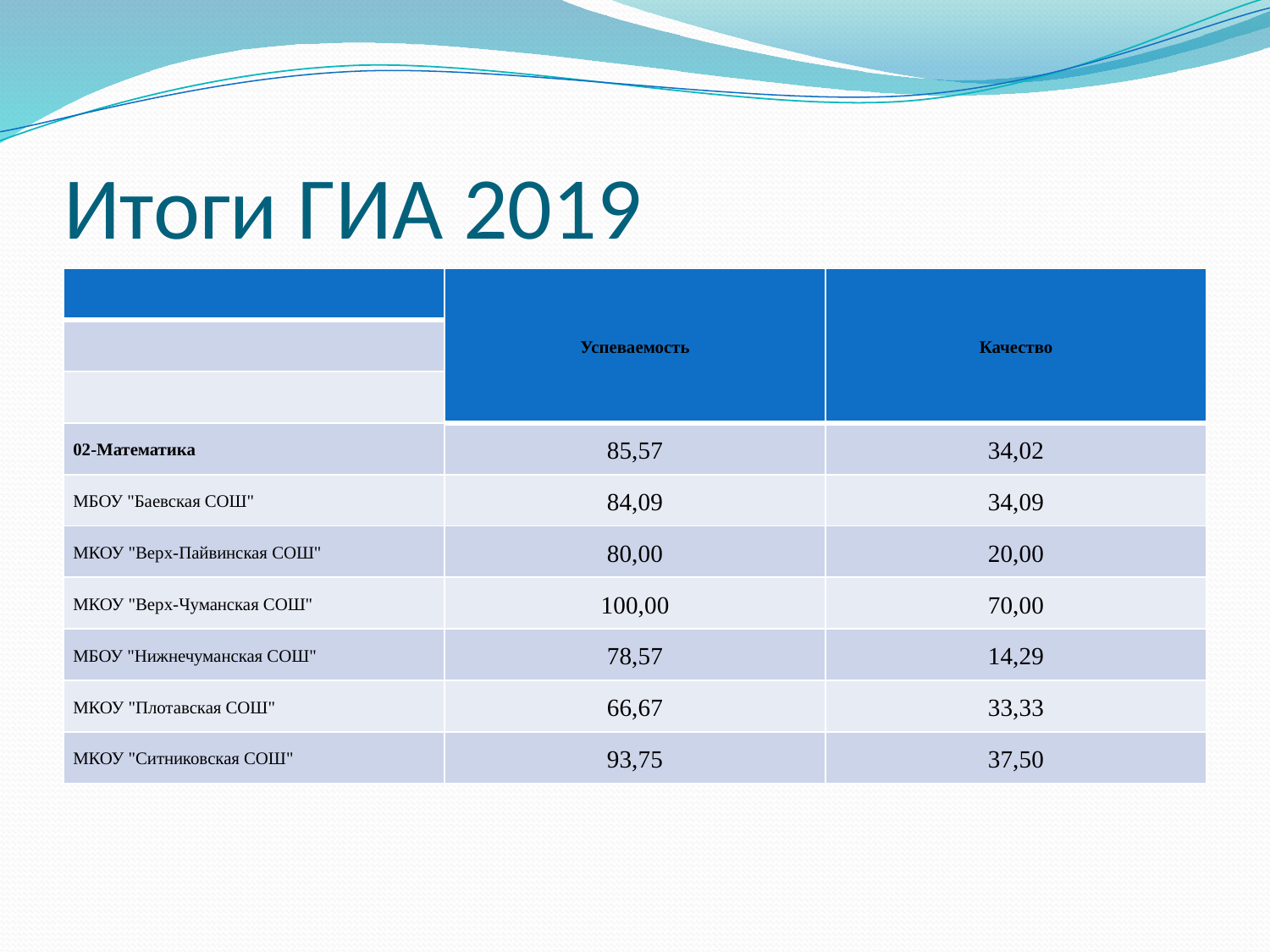

# Итоги ГИА 2019
|  | Успеваемость | Качество |
| --- | --- | --- |
|  |  |  |
|  |  |  |
| 02-Математика | 85,57 | 34,02 |
| МБОУ "Баевская СОШ" | 84,09 | 34,09 |
| МКОУ "Верх-Пайвинская СОШ" | 80,00 | 20,00 |
| МКОУ "Верх-Чуманская СОШ" | 100,00 | 70,00 |
| МБОУ "Нижнечуманская СОШ" | 78,57 | 14,29 |
| МКОУ "Плотавская СОШ" | 66,67 | 33,33 |
| МКОУ "Ситниковская СОШ" | 93,75 | 37,50 |